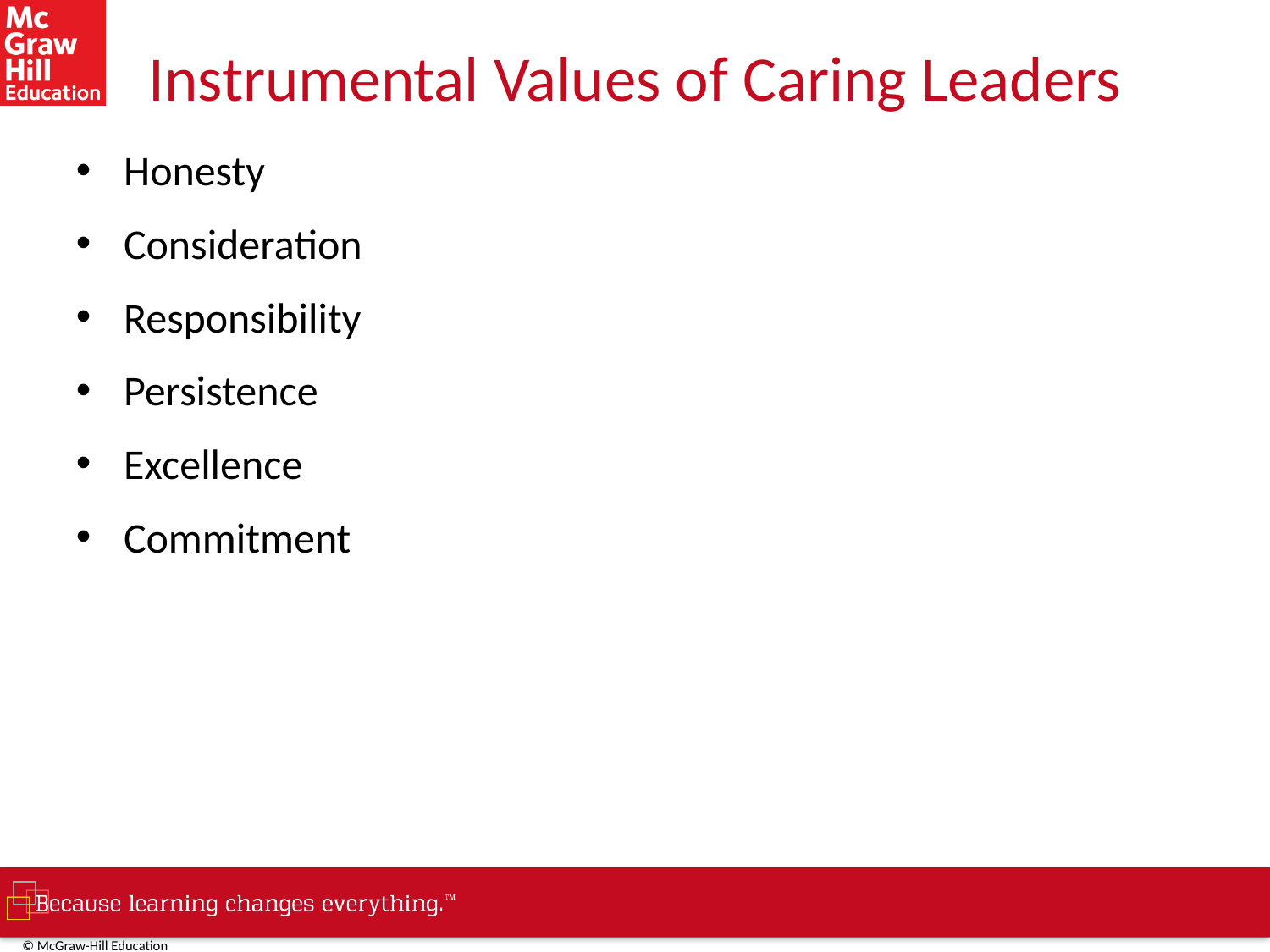

# Instrumental Values of Caring Leaders
Honesty
Consideration
Responsibility
Persistence
Excellence
Commitment